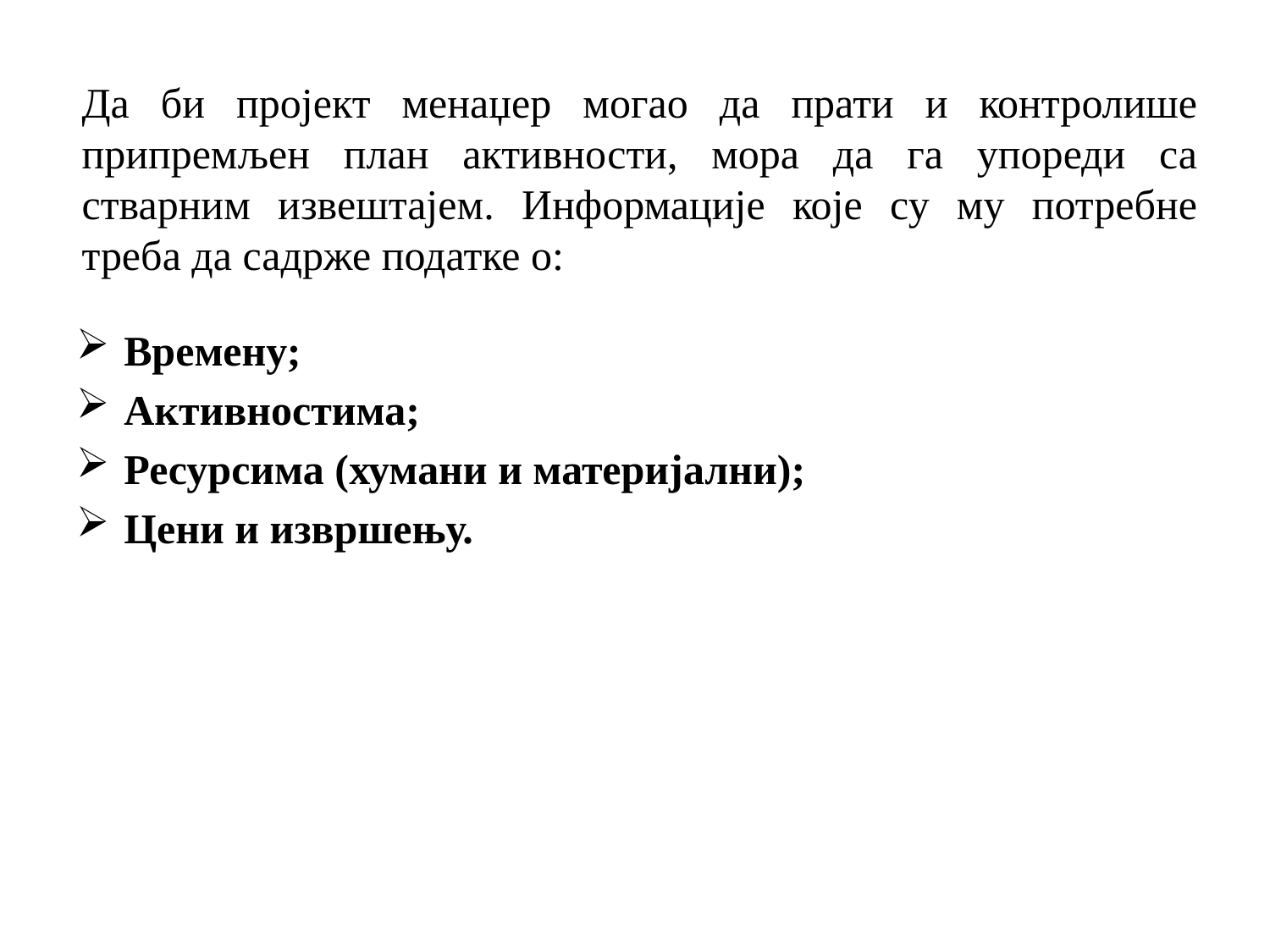

Да би пројект менаџер могао да прати и контролише припремљен план активности, мора да га упореди са стварним извештајем. Информације које су му потребне треба да садрже податке о:
Времену;
Активностима;
Ресурсима (хумани и материјални);
Цени и извршењу.